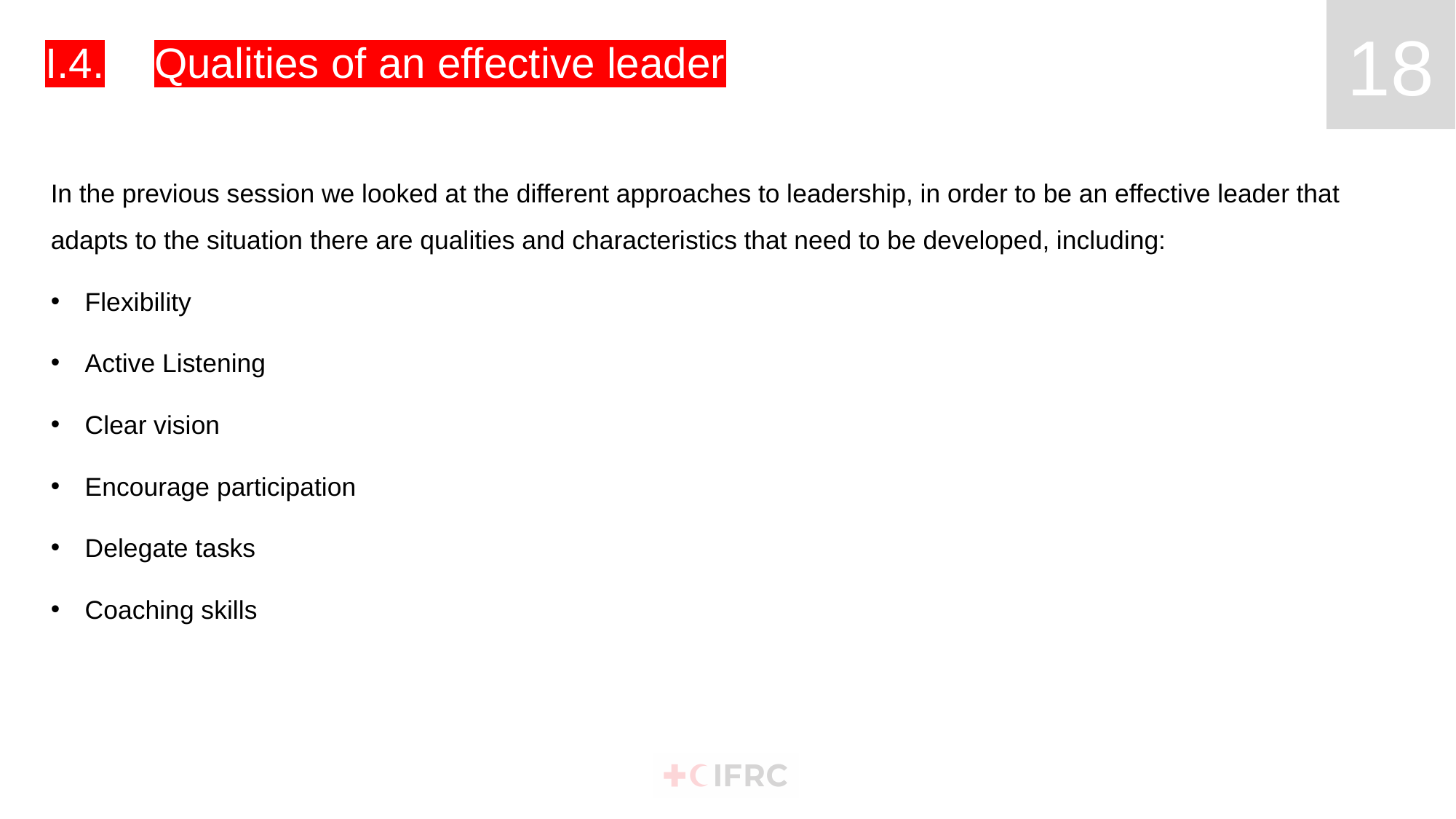

# I.4.	Qualities of an effective leader
In the previous session we looked at the different approaches to leadership, in order to be an effective leader that adapts to the situation there are qualities and characteristics that need to be developed, including:
Flexibility
Active Listening
Clear vision
Encourage participation
Delegate tasks
Coaching skills